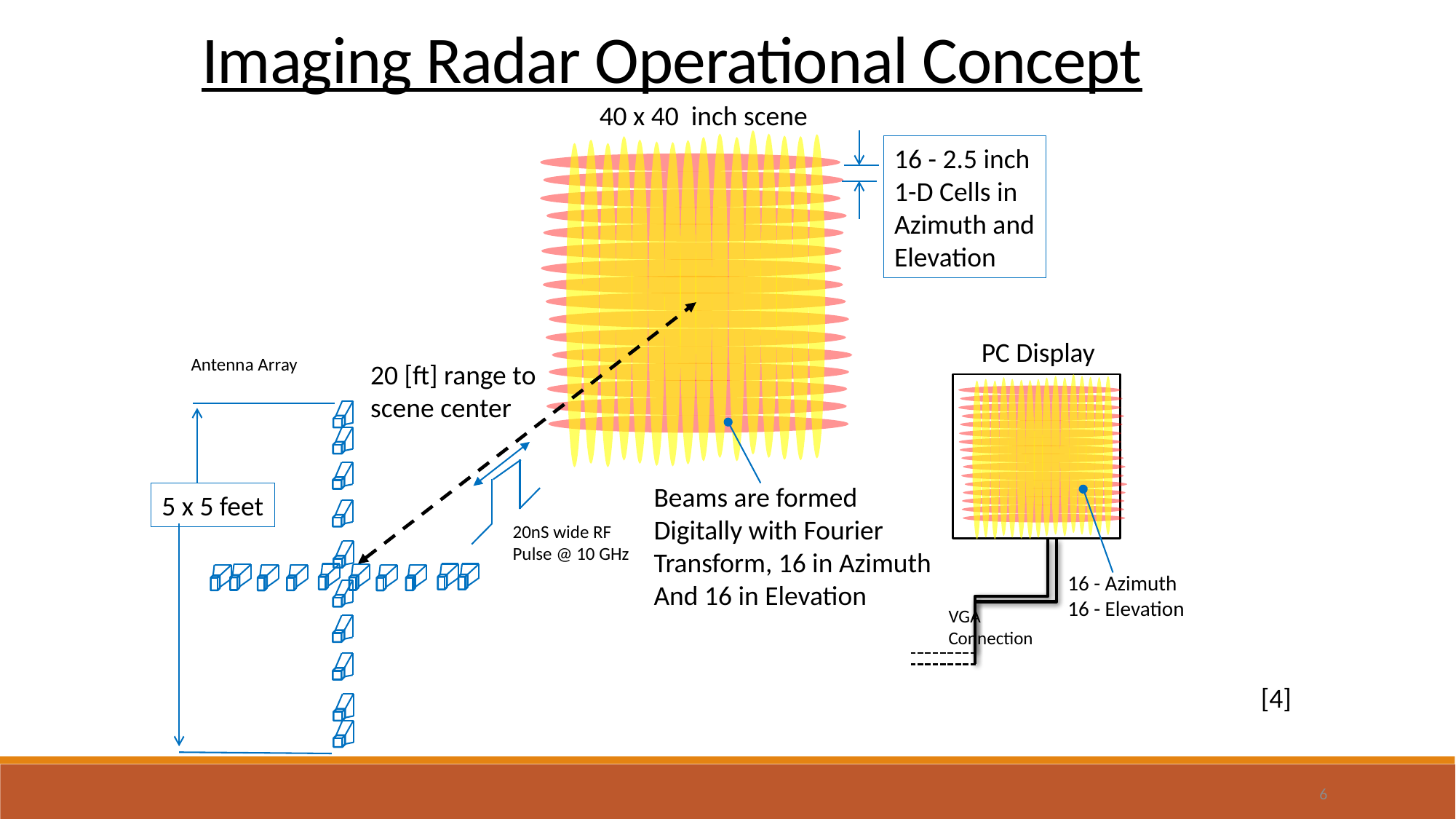

Imaging Radar Operational Concept
40 x 40  inch scene

16 - 2.5 inch
1-D Cells in
Azimuth and
Elevation
PC Display
Antenna Array
20 [ft] range to scene center

5 x 5 feet
Beams are formed
Digitally with Fourier
Transform, 16 in Azimuth
And 16 in Elevation
20nS wide RF
Pulse @ 10 GHz
16 - Azimuth
16 - Elevation
VGA Connection
[4]
6